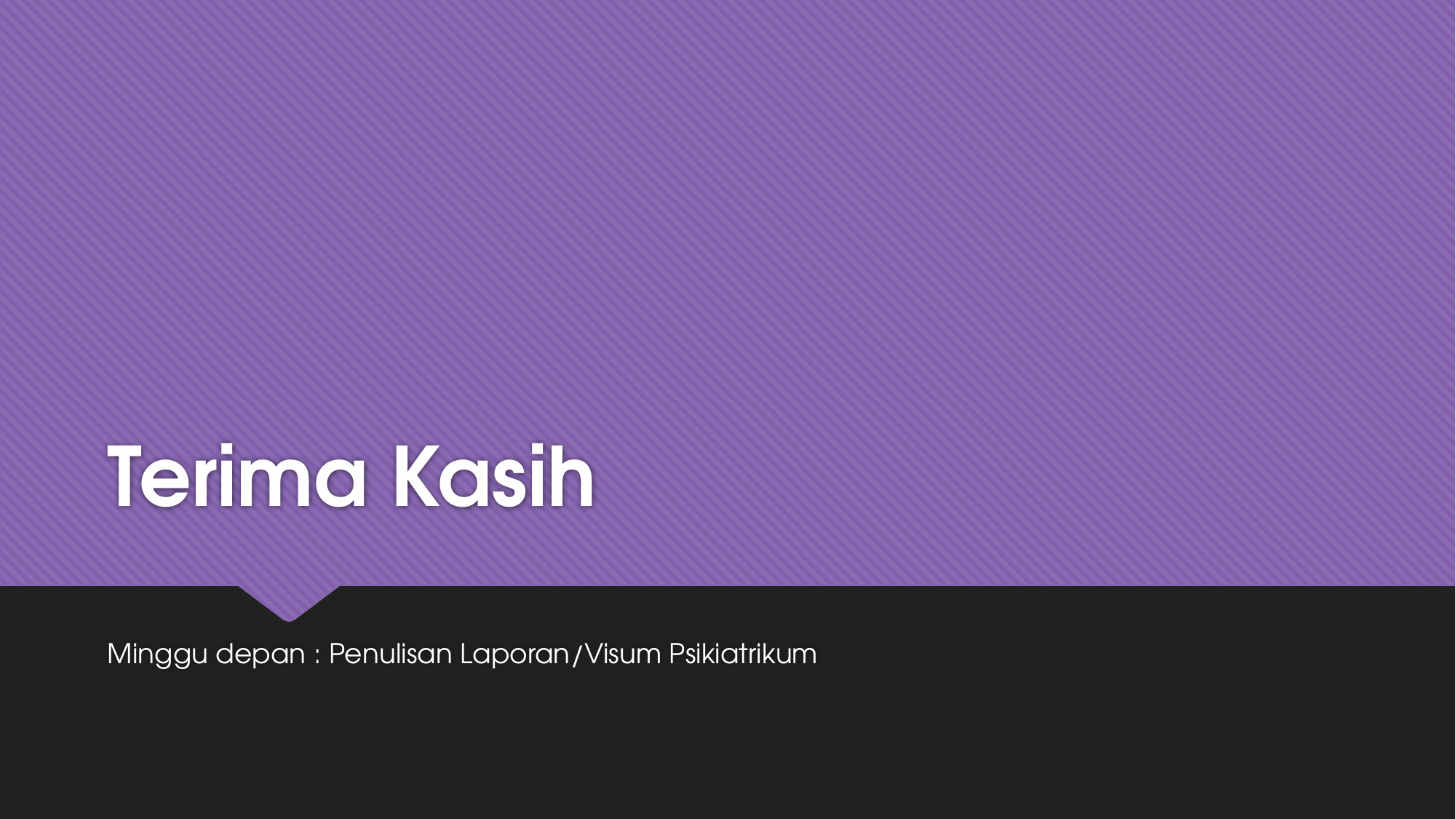

# Terima Kasih
Minggu depan : Penulisan Laporan/Visum Psikiatrikum